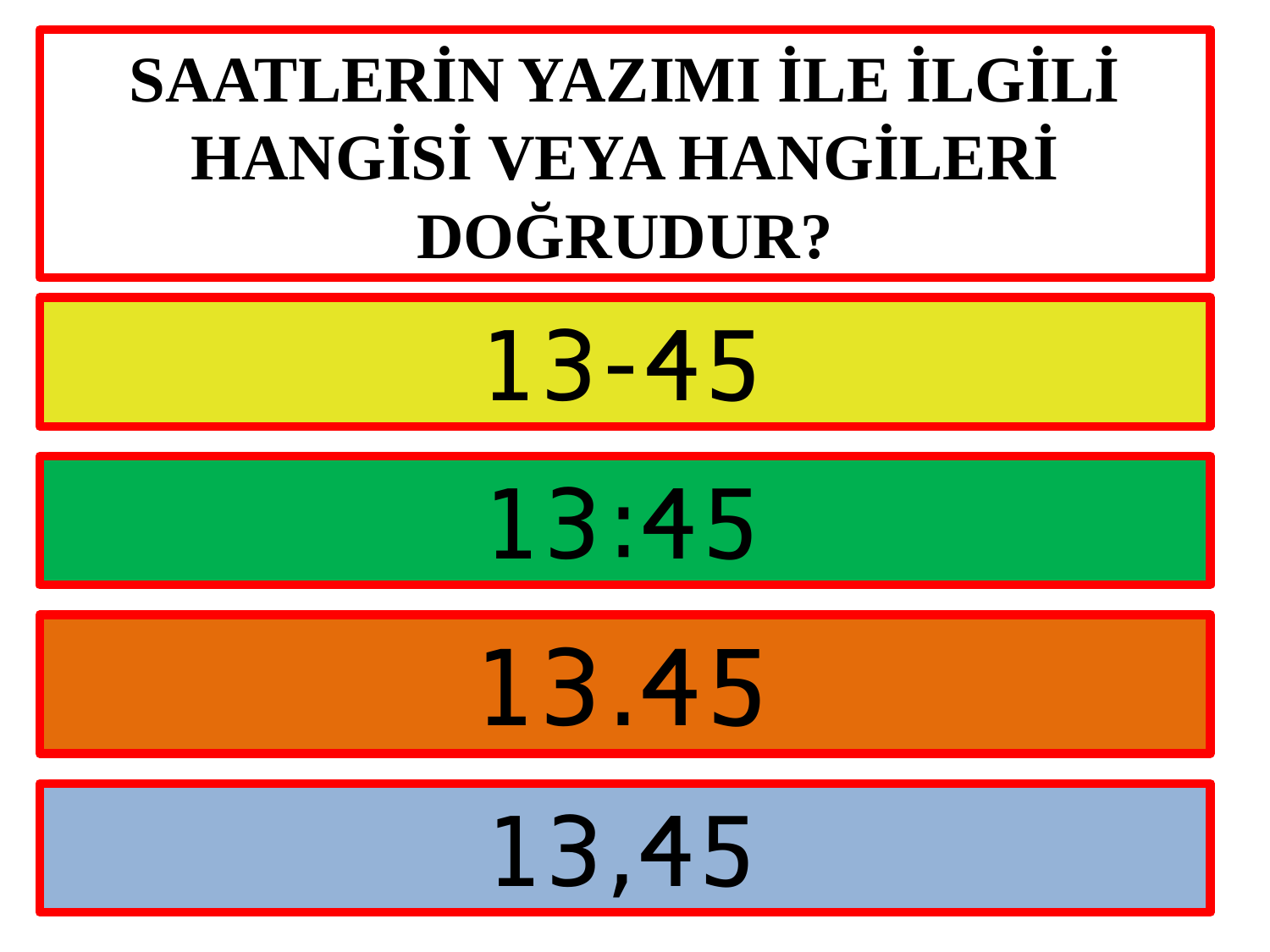

# Saatlerin yazIMI İLE İLGİLİ HANGİSİ VEYA HANGİLERİ DOĞRUDUR?
13-45
13:45
13.45
13,45